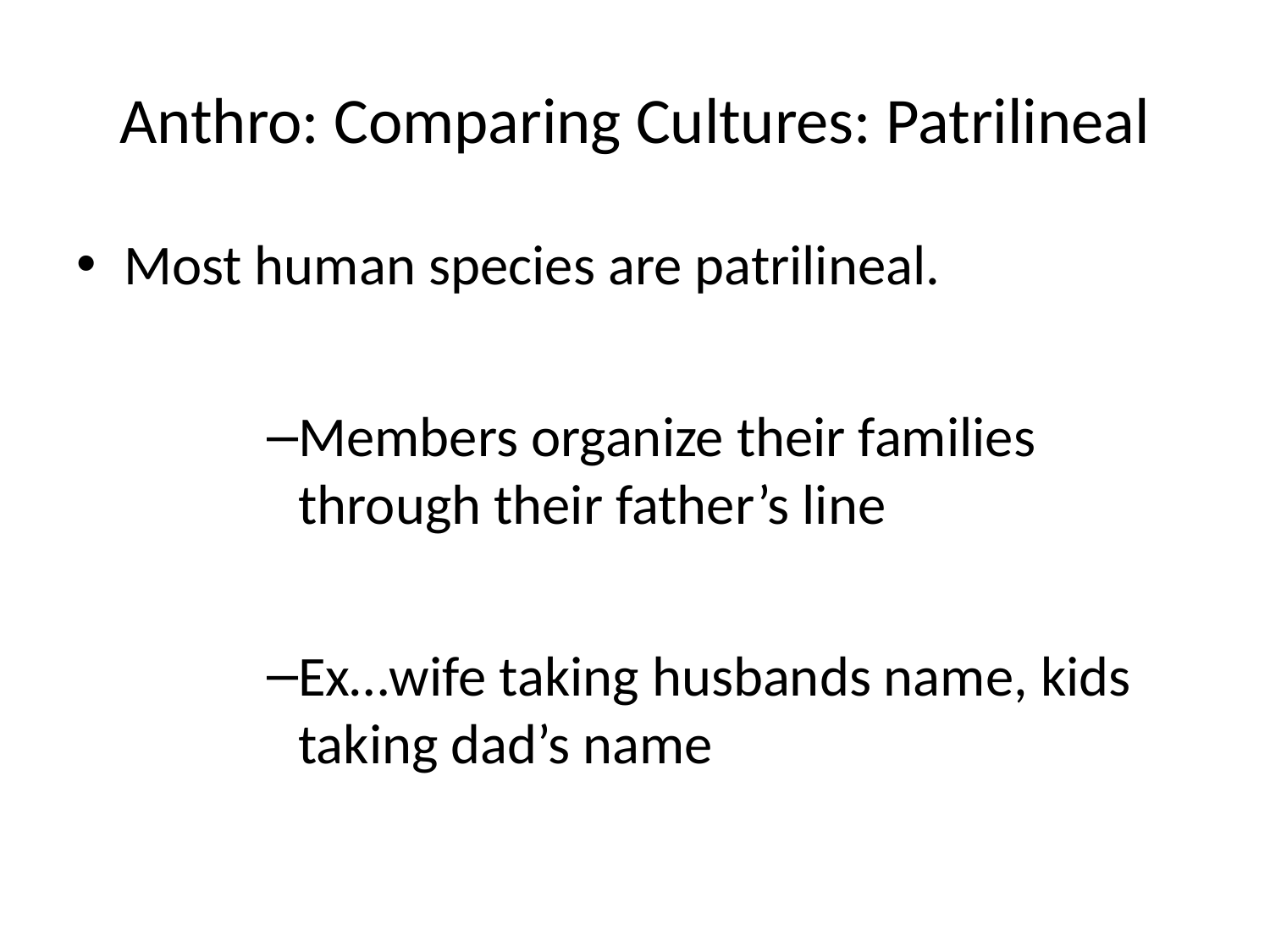

# Anthro: Comparing Cultures: Patrilineal
Most human species are patrilineal.

Members organize their families through their father’s line

Ex…wife taking husbands name, kids taking dad’s name